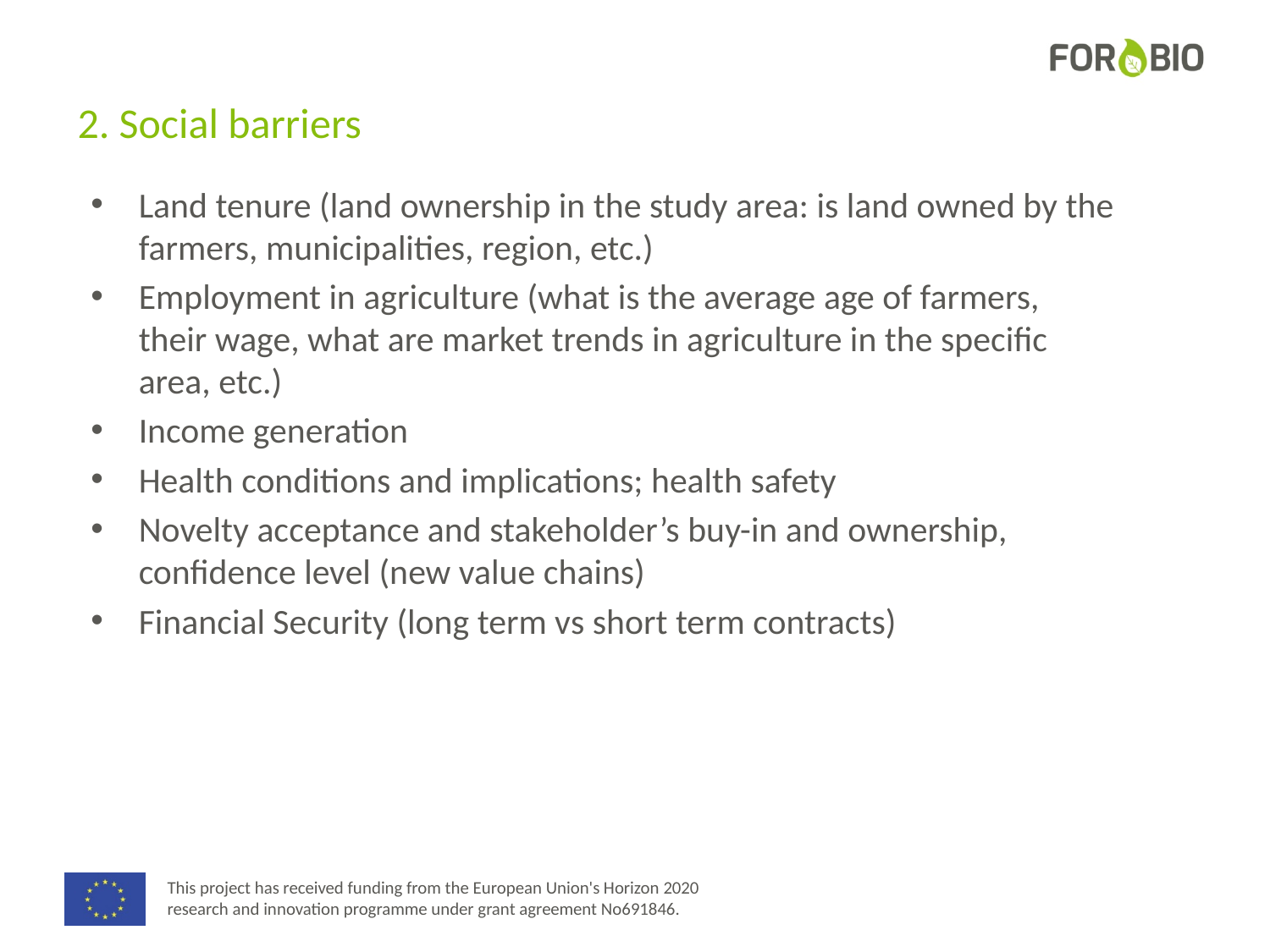

# 2. Social barriers
Land tenure (land ownership in the study area: is land owned by the farmers, municipalities, region, etc.)
Employment in agriculture (what is the average age of farmers, their wage, what are market trends in agriculture in the specific area, etc.)
Income generation
Health conditions and implications; health safety
Novelty acceptance and stakeholder’s buy-in and ownership, confidence level (new value chains)
Financial Security (long term vs short term contracts)